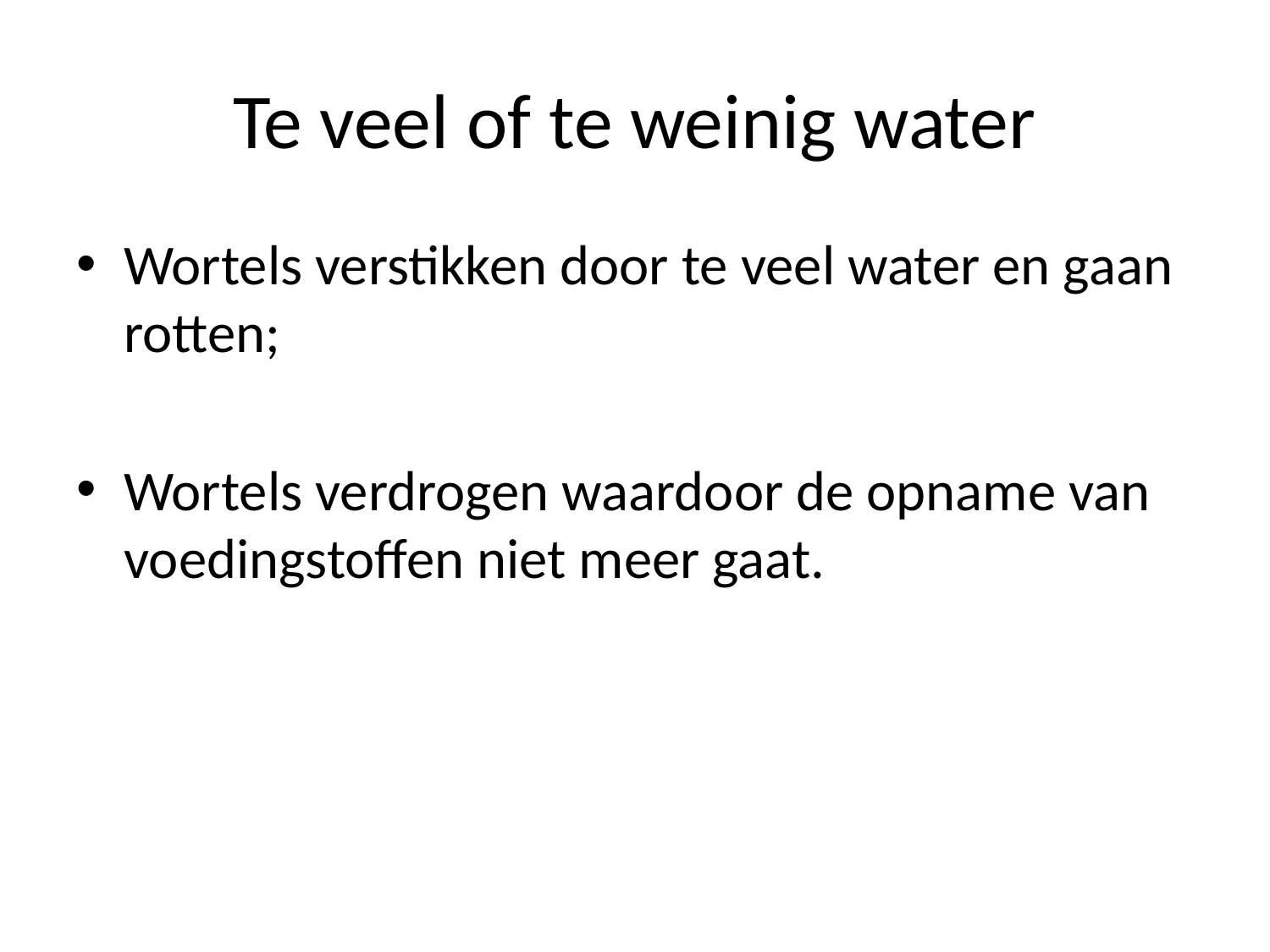

# Te veel of te weinig water
Wortels verstikken door te veel water en gaan rotten;

Wortels verdrogen waardoor de opname van voedingstoffen niet meer gaat.